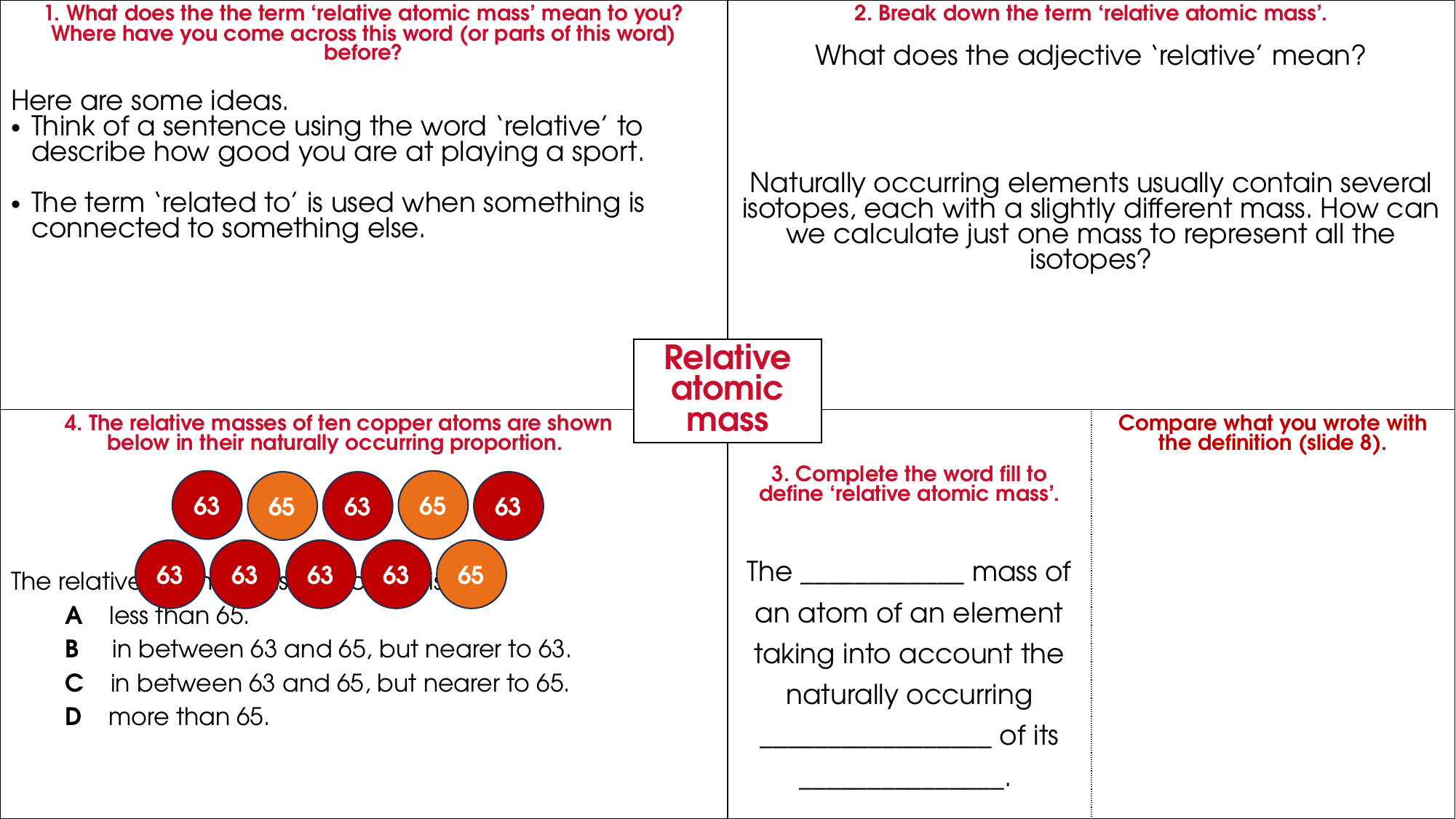

| 1. What does the the term ‘relative atomic mass’ mean to you? Where have you come across this word (or parts of this word) before? Here are some ideas. Think of a sentence using the word ‘relative’ to describe how good you are at playing a sport. The term ‘related to’ is used when something is connected to something else. | 2. Break down the term ‘relative atomic mass’. What does the adjective ‘relative’ mean? Naturally occurring elements usually contain several isotopes, each with a slightly different mass. How can we calculate just one mass to represent all the isotopes? |  |
| --- | --- | --- |
| 4. The relative masses of ten copper atoms are shown below in their naturally occurring proportion. The relative atomic mass of copper is: A less than 65. B in between 63 and 65, but nearer to 63. C in between 63 and 65, but nearer to 65. D more than 65. | 3. Complete the word fill to define ‘relative atomic mass’. The \_\_\_\_\_\_\_\_\_\_\_\_ mass of an atom of an element taking into account the naturally occurring \_\_\_\_\_\_\_\_\_\_\_\_\_\_\_\_\_ of its \_\_\_\_\_\_\_\_\_\_\_\_\_\_\_. | Compare what you wrote with the definition (slide 8). |
| Relative atomic mass |
| --- |
63
65
65
63
63
63
63
63
63
65